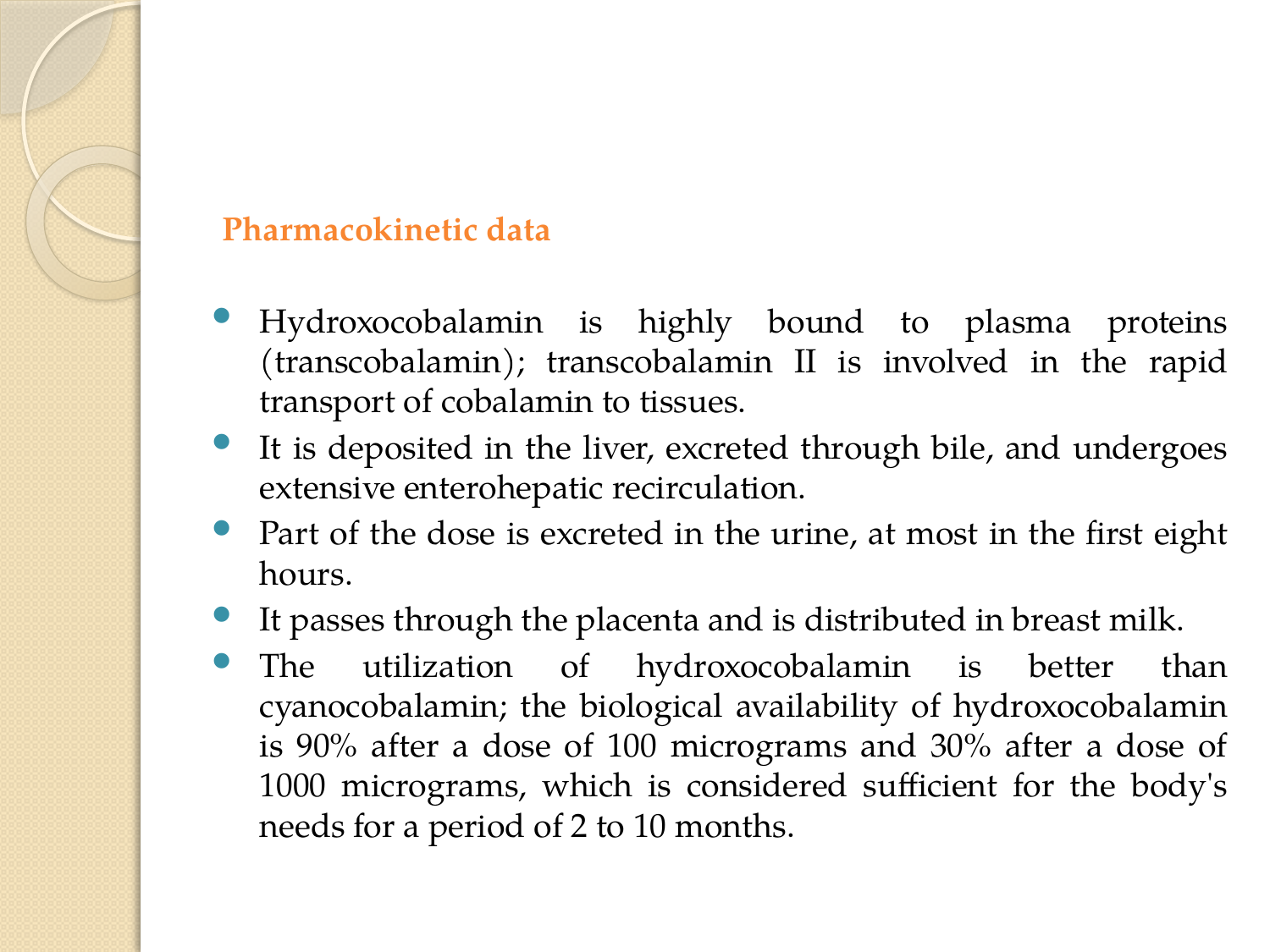

#
Pharmacokinetic data

Hydroxocobalamin is highly bound to plasma proteins (transcobalamin); transcobalamin II is involved in the rapid transport of cobalamin to tissues.
It is deposited in the liver, excreted through bile, and undergoes extensive enterohepatic recirculation.
Part of the dose is excreted in the urine, at most in the first eight hours.
It passes through the placenta and is distributed in breast milk.
The utilization of hydroxocobalamin is better than cyanocobalamin; the biological availability of hydroxocobalamin is 90% after a dose of 100 micrograms and 30% after a dose of 1000 micrograms, which is considered sufficient for the body's needs for a period of 2 to 10 months.